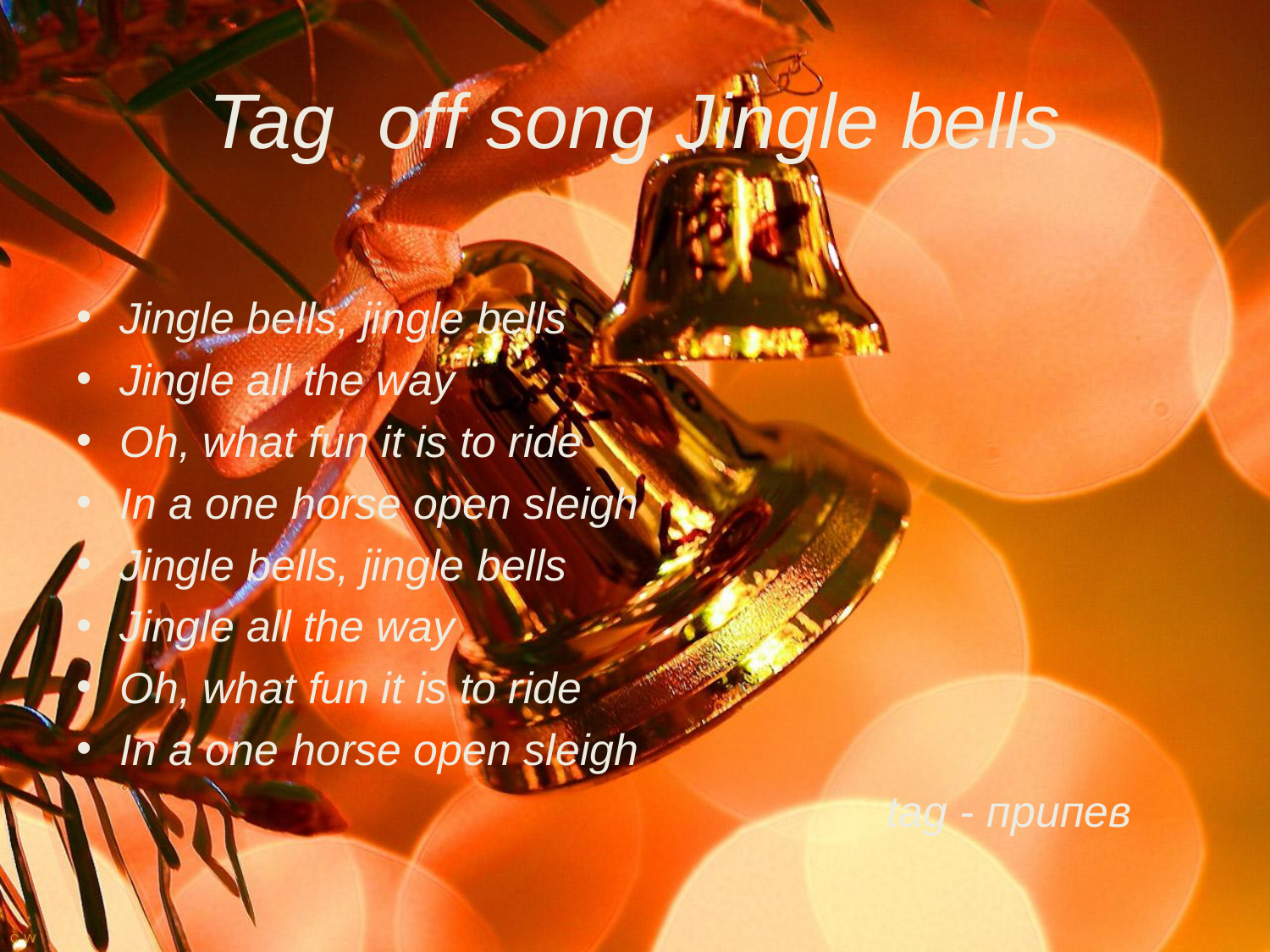

# Tag  оff song Jingle bells

Jingle bells, jingle bells
Jingle all the way
Oh, what fun it is to ride
In a one horse open sleigh
Jingle bells, jingle bells
Jingle all the way
Oh, what fun it is to ride
In a one horse open sleigh
                                                                  tag - припев